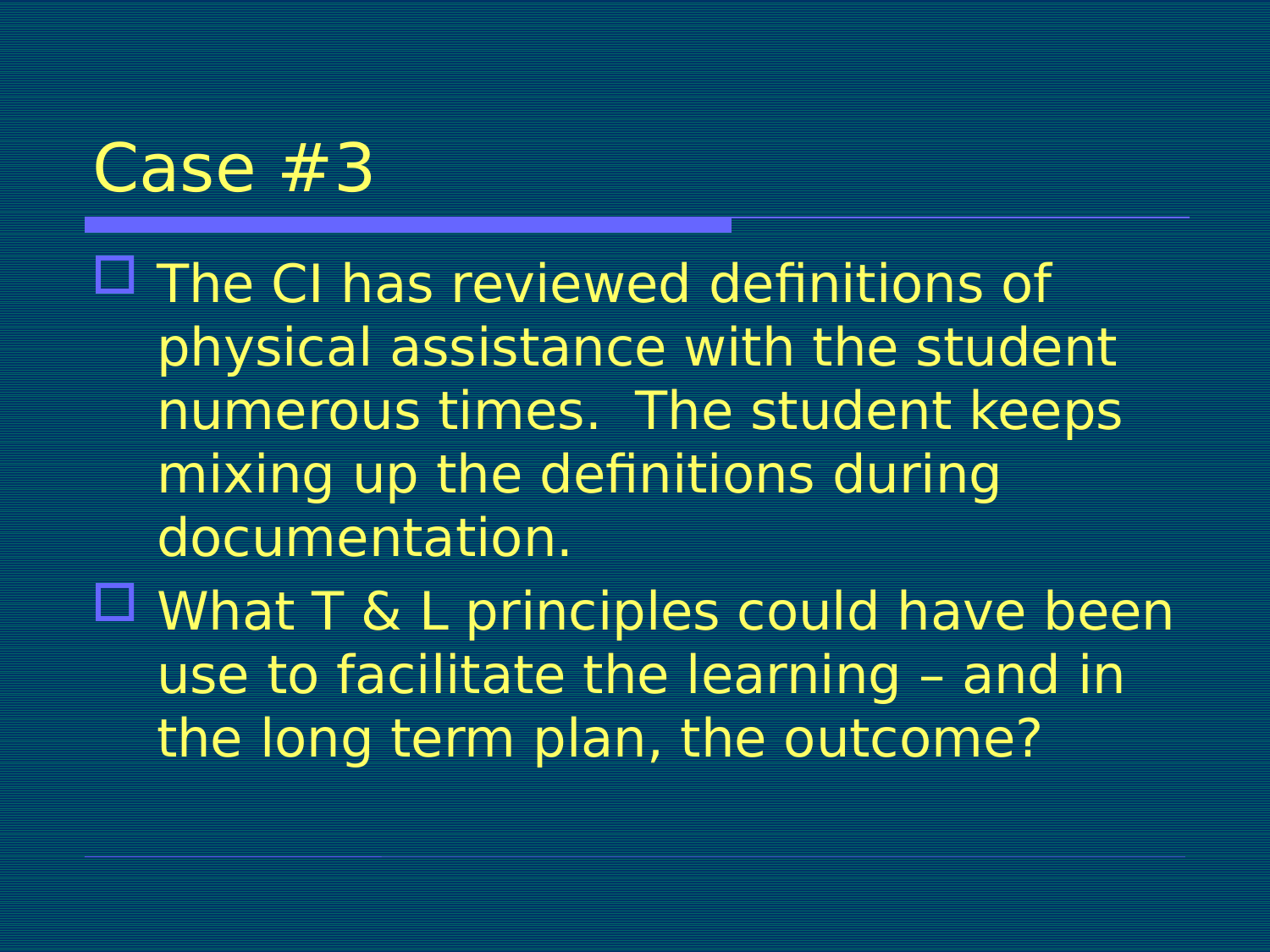

# Case #3
The CI has reviewed definitions of physical assistance with the student numerous times.  The student keeps mixing up the definitions during documentation.
What T & L principles could have been use to facilitate the learning – and in the long term plan, the outcome?